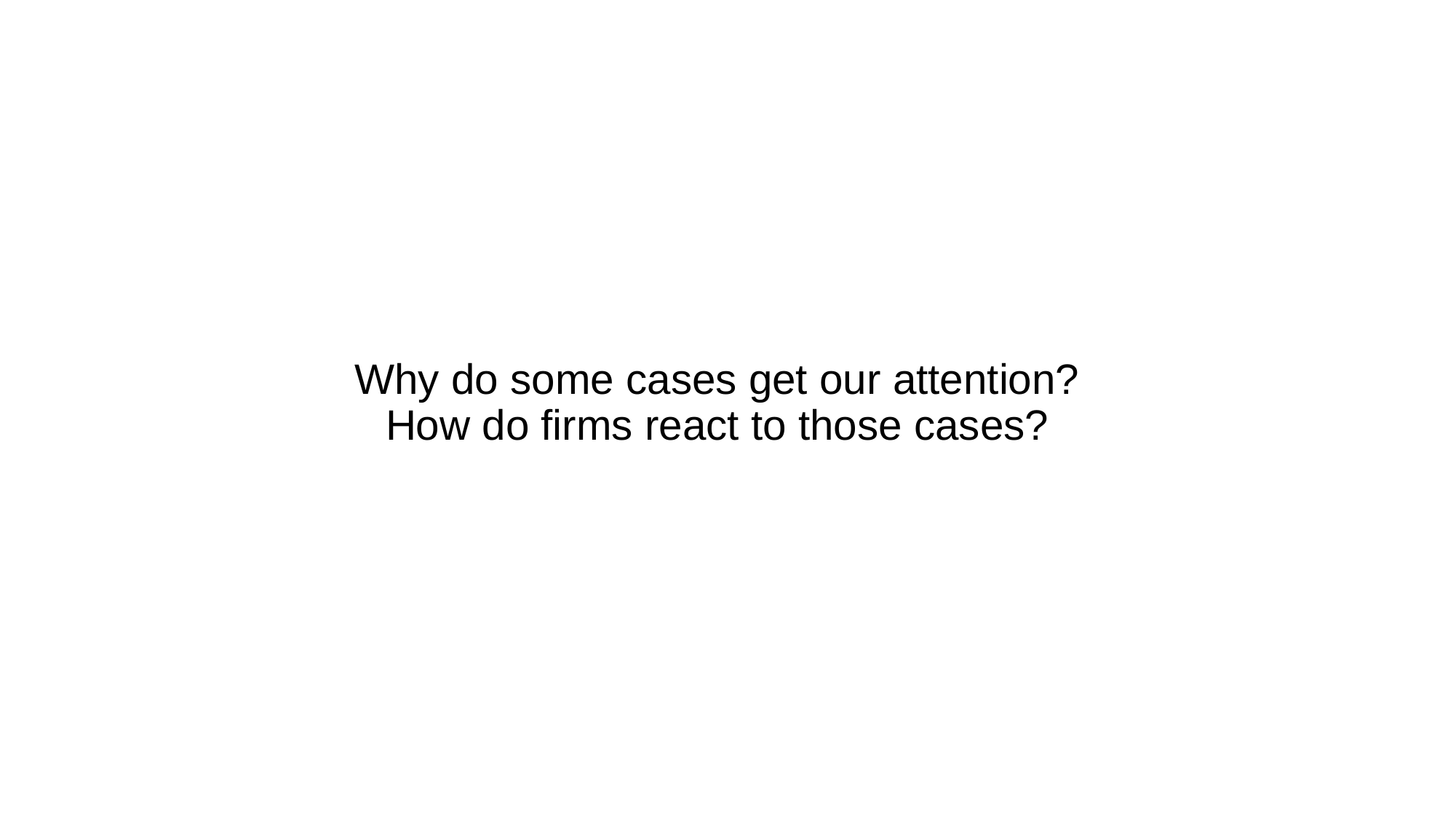

Why do some cases get our attention?
How do firms react to those cases?